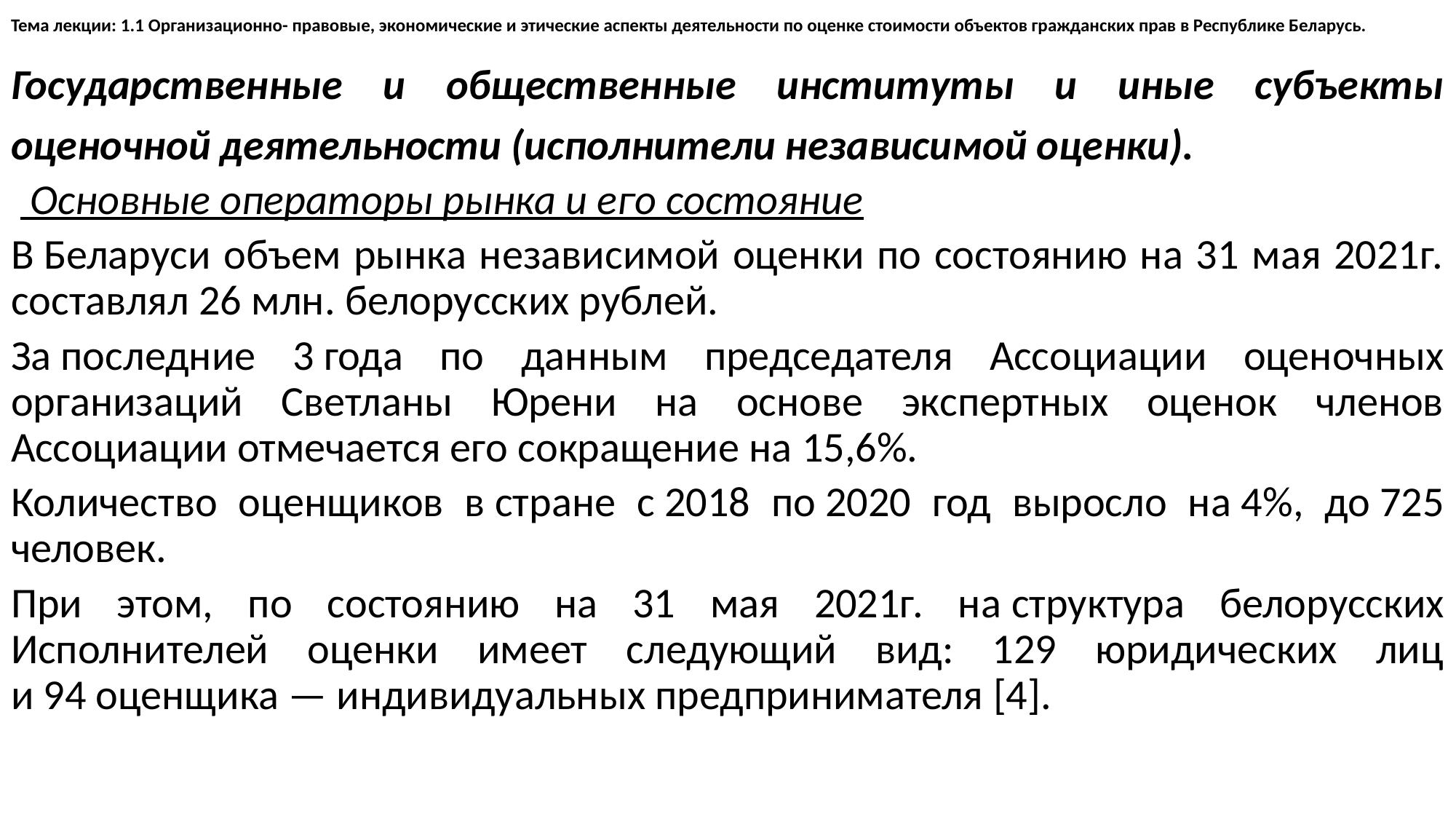

# Тема лекции: 1.1 Организационно- правовые, экономические и этические аспекты деятельности по оценке стоимости объектов гражданских прав в Республике Беларусь.
Государственные и общественные институты и иные субъекты оценочной деятельности (исполнители независимой оценки).
  Основные операторы рынка и его состояние
В Беларуси объем рынка независимой оценки по состоянию на 31 мая 2021г. составлял 26 млн. белорусских рублей.
За последние 3 года по данным председателя Ассоциации оценочных организаций Светланы Юрени на основе экспертных оценок членов Ассоциации отмечается его сокращение на 15,6%.
Количество оценщиков в стране с 2018 по 2020 год выросло на 4%, до 725 человек.
При этом, по состоянию на 31 мая 2021г. на структура белорусских Исполнителей оценки имеет следующий вид: 129 юридических лиц и 94 оценщика — индивидуальных предпринимателя [4].